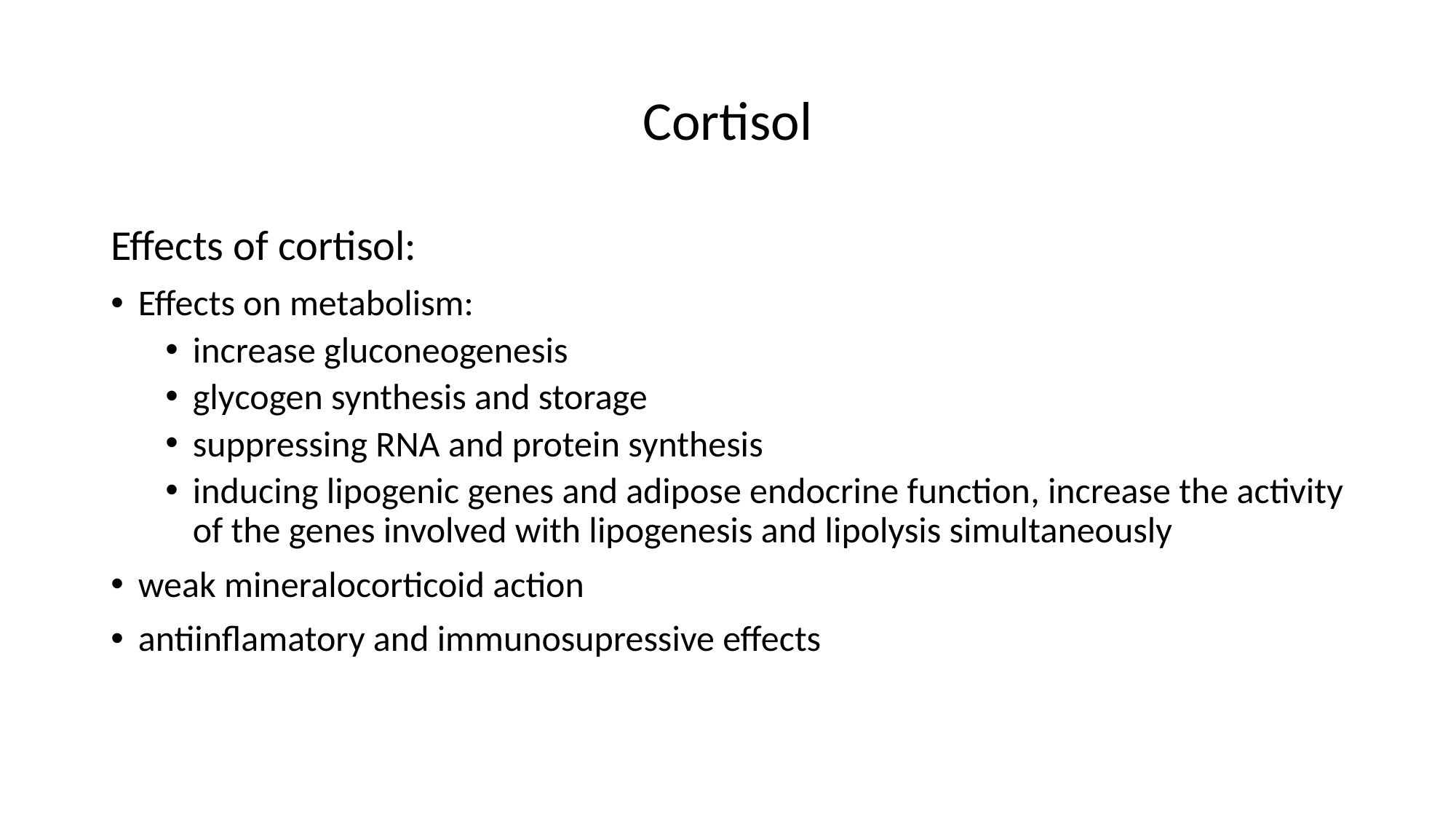

# Cortisol
Effects of cortisol:
Effects on metabolism:
increase gluconeogenesis
glycogen synthesis and storage
suppressing RNA and protein synthesis
inducing lipogenic genes and adipose endocrine function, increase the activity of the genes involved with lipogenesis and lipolysis simultaneously
weak mineralocorticoid action
antiinflamatory and immunosupressive effects